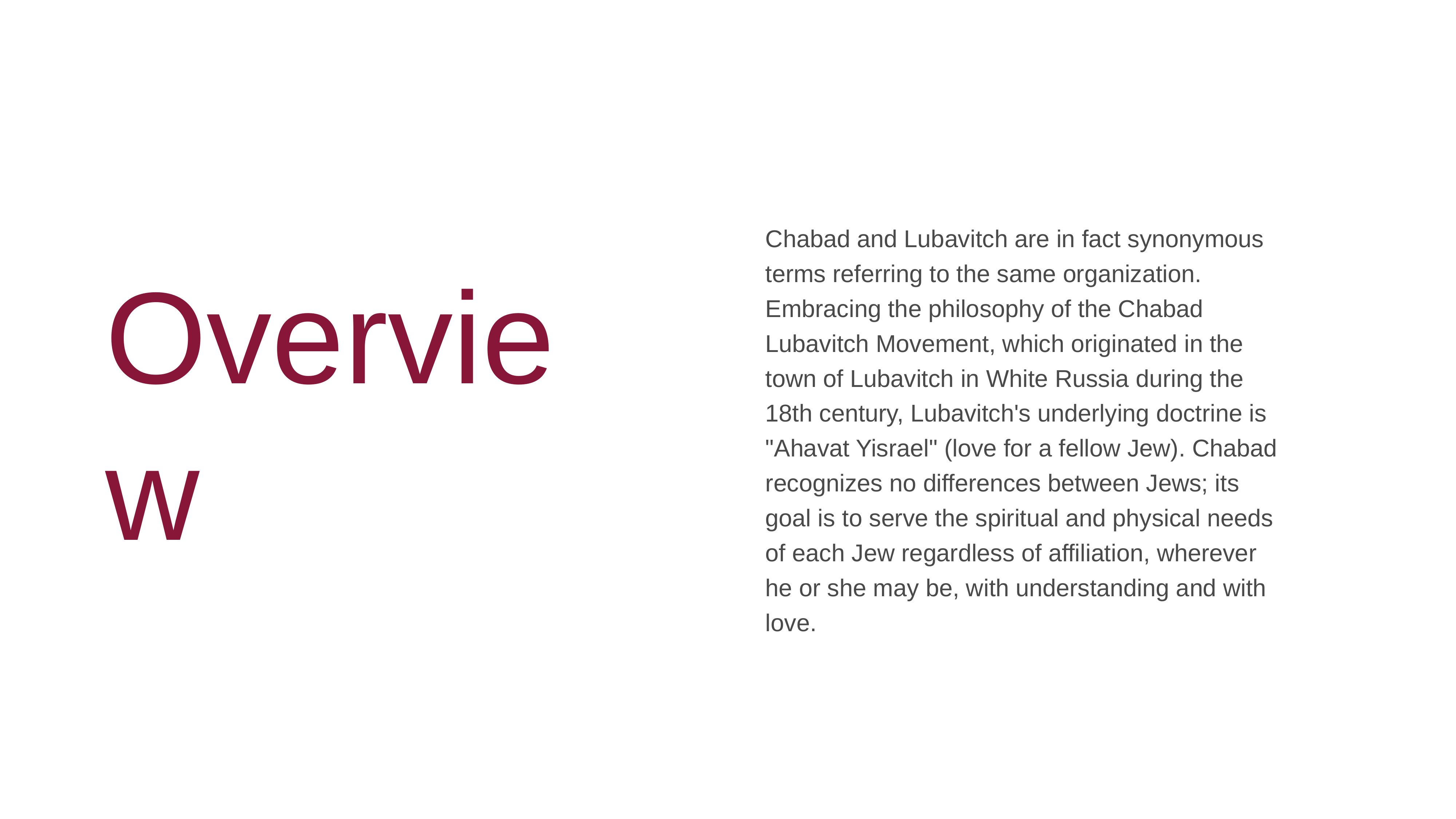

Chabad and Lubavitch are in fact synonymous terms referring to the same organization. Embracing the philosophy of the Chabad Lubavitch Movement, which originated in the town of Lubavitch in White Russia during the 18th century, Lubavitch's underlying doctrine is "Ahavat Yisrael" (love for a fellow Jew). Chabad recognizes no differences between Jews; its goal is to serve the spiritual and physical needs of each Jew regardless of affiliation, wherever he or she may be, with understanding and with love.
Overview